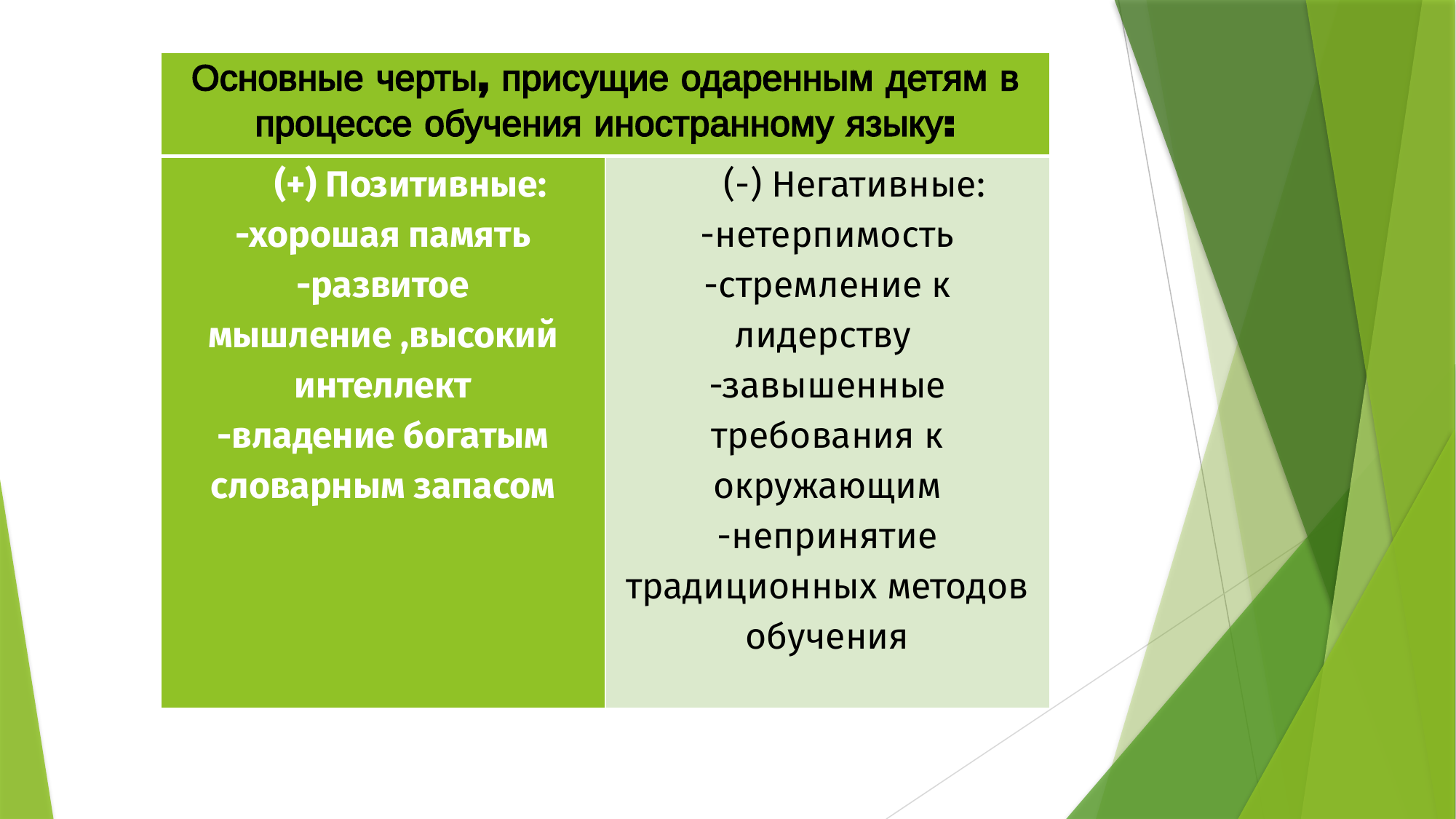

| Основные черты, присущие одаренным детям в процессе обучения иностранному языку: |  |
| --- | --- |
| (+) Позитивные: -хорошая память -развитое мышление ,высокий интеллект -владение богатым словарным запасом | (-) Негативные: -нетерпимость -стремление к лидерству -завышенные требования к окружающим -непринятие традиционных методов обучения |